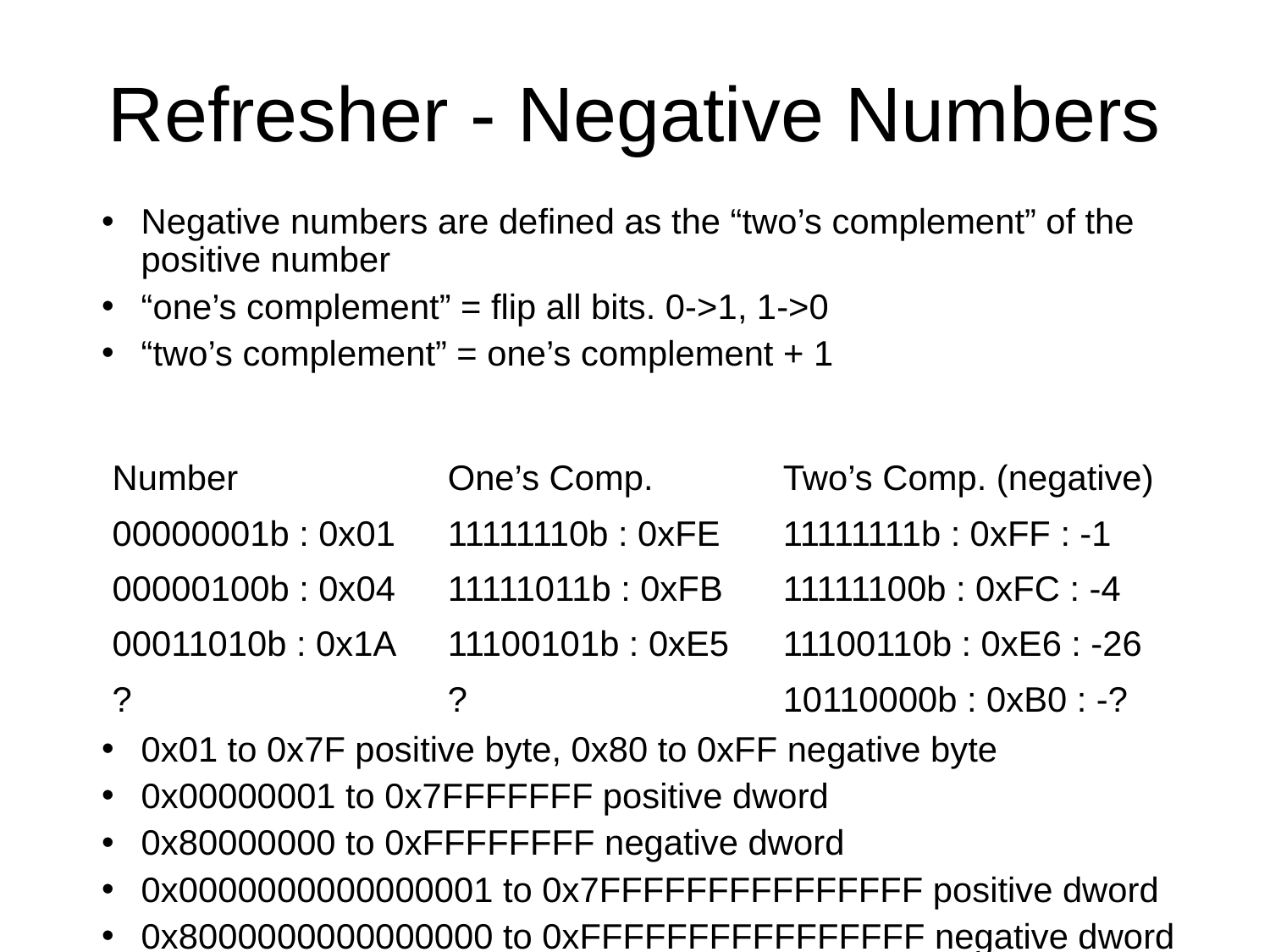

Refresher - Negative Numbers
Negative numbers are defined as the “two’s complement” of the positive number
“one’s complement” = flip all bits. 0->1, 1->0
“two’s complement” = one’s complement + 1

0x01 to 0x7F positive byte, 0x80 to 0xFF negative byte
0x00000001 to 0x7FFFFFFF positive dword
0x80000000 to 0xFFFFFFFF negative dword
0x0000000000000001 to 0x7FFFFFFFFFFFFFFF positive dword
0x8000000000000000 to 0xFFFFFFFFFFFFFFFF negative dword
| Number | One’s Comp. | Two’s Comp. (negative) |
| --- | --- | --- |
| 00000001b : 0x01 | 11111110b : 0xFE | 11111111b : 0xFF : -1 |
| 00000100b : 0x04 | 11111011b : 0xFB | 11111100b : 0xFC : -4 |
| 00011010b : 0x1A | 11100101b : 0xE5 | 11100110b : 0xE6 : -26 |
| ? | ? | 10110000b : 0xB0 : -? |